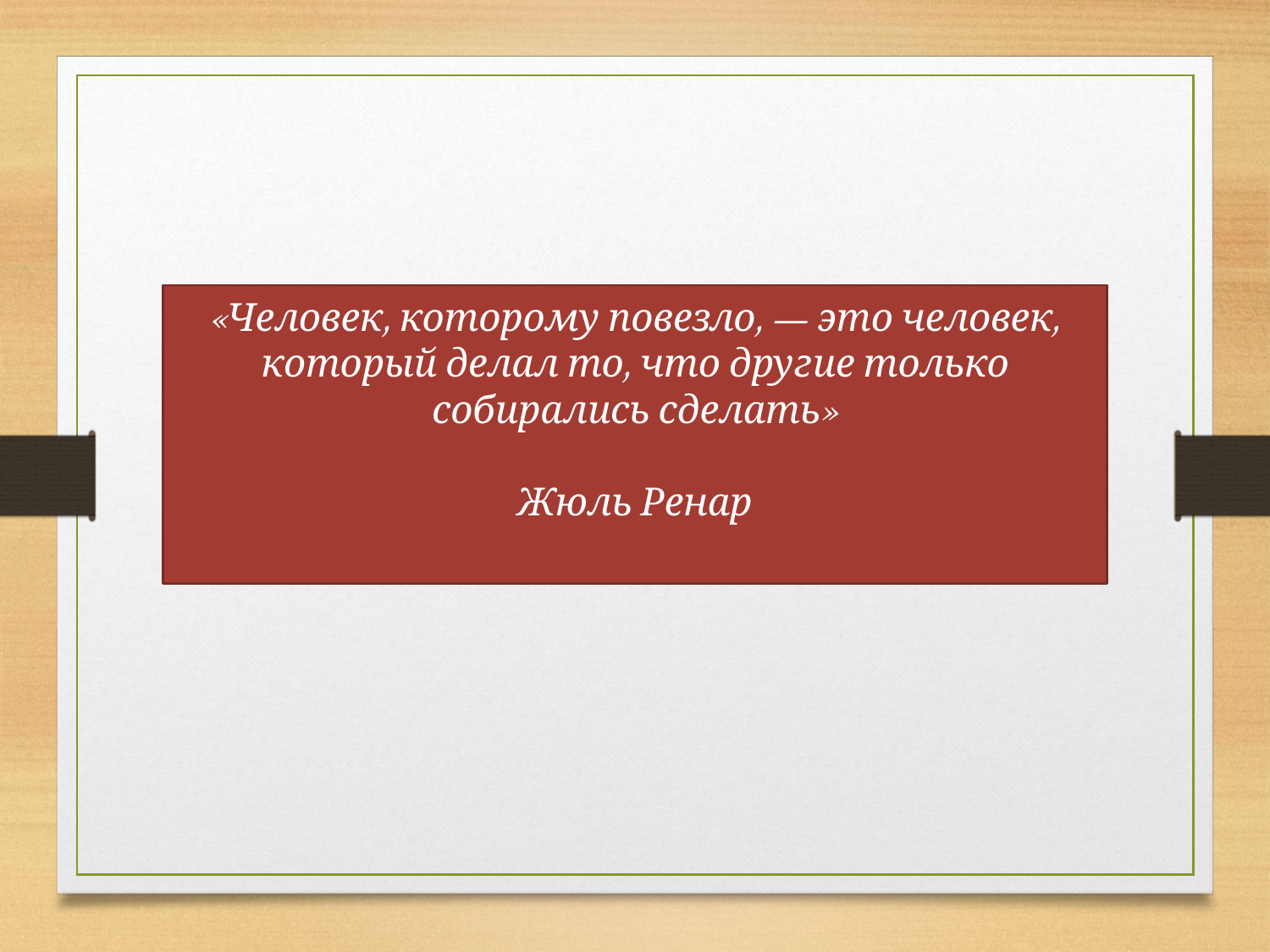

# «Человек, которому повезло, — это человек, который делал то, что другие только собирались сделать» Жюль Ренар